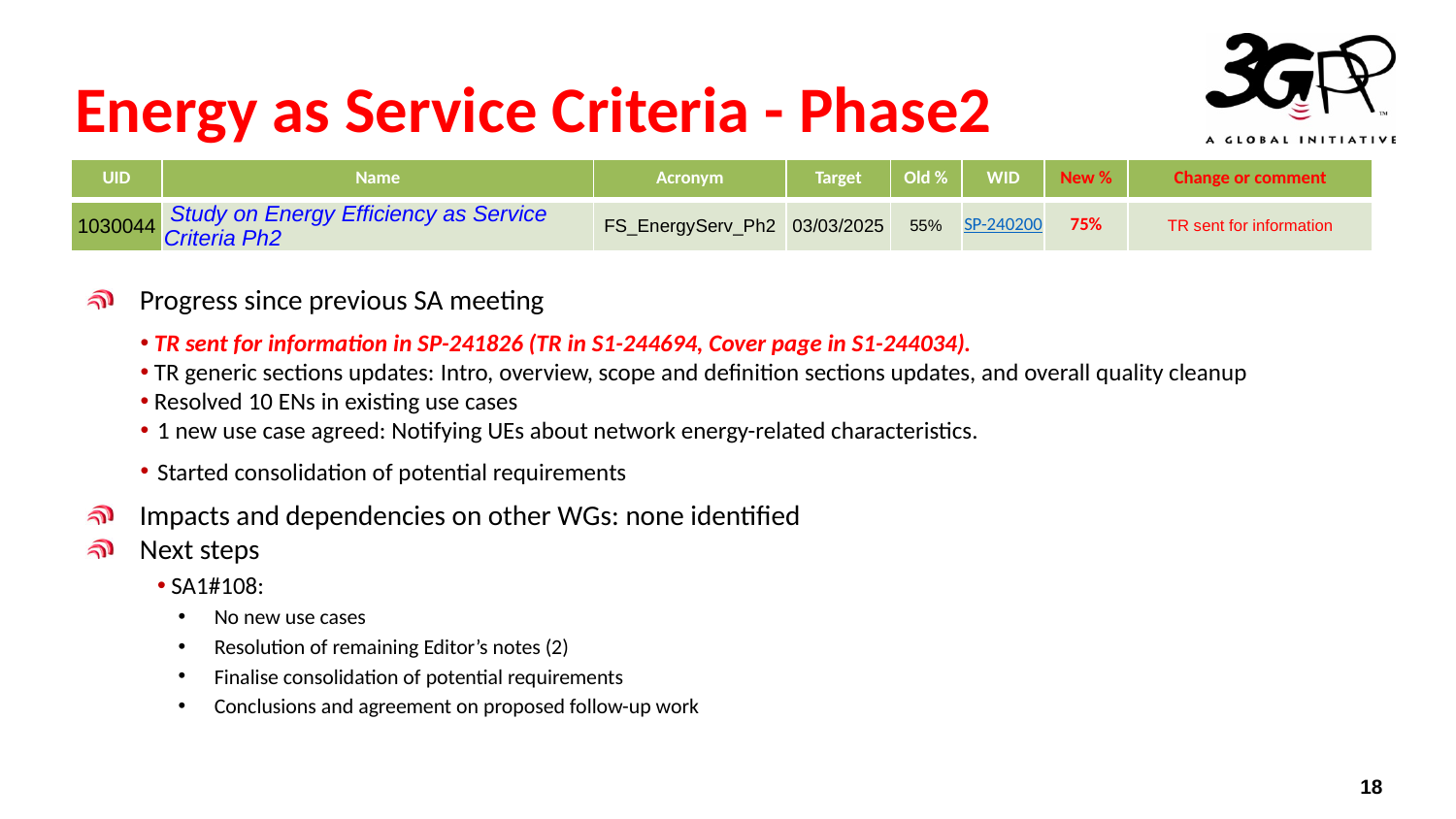

# Energy as Service Criteria - Phase2
| UID | Name | Acronym | Target | Old % | WID | New % | Change or comment |
| --- | --- | --- | --- | --- | --- | --- | --- |
| 1030044 | Study on Energy Efficiency as Service Criteria Ph2 | FS\_EnergyServ\_Ph2 | 03/03/2025 | 55% | SP-240200 | 75% | TR sent for information |
Progress since previous SA meeting
 TR sent for information in SP-241826 (TR in S1-244694, Cover page in S1-244034).
 TR generic sections updates: Intro, overview, scope and definition sections updates, and overall quality cleanup
 Resolved 10 ENs in existing use cases
1 new use case agreed: Notifying UEs about network energy-related characteristics.
Started consolidation of potential requirements
Impacts and dependencies on other WGs: none identified
Next steps
 SA1#108:
No new use cases
Resolution of remaining Editor’s notes (2)
Finalise consolidation of potential requirements
Conclusions and agreement on proposed follow-up work